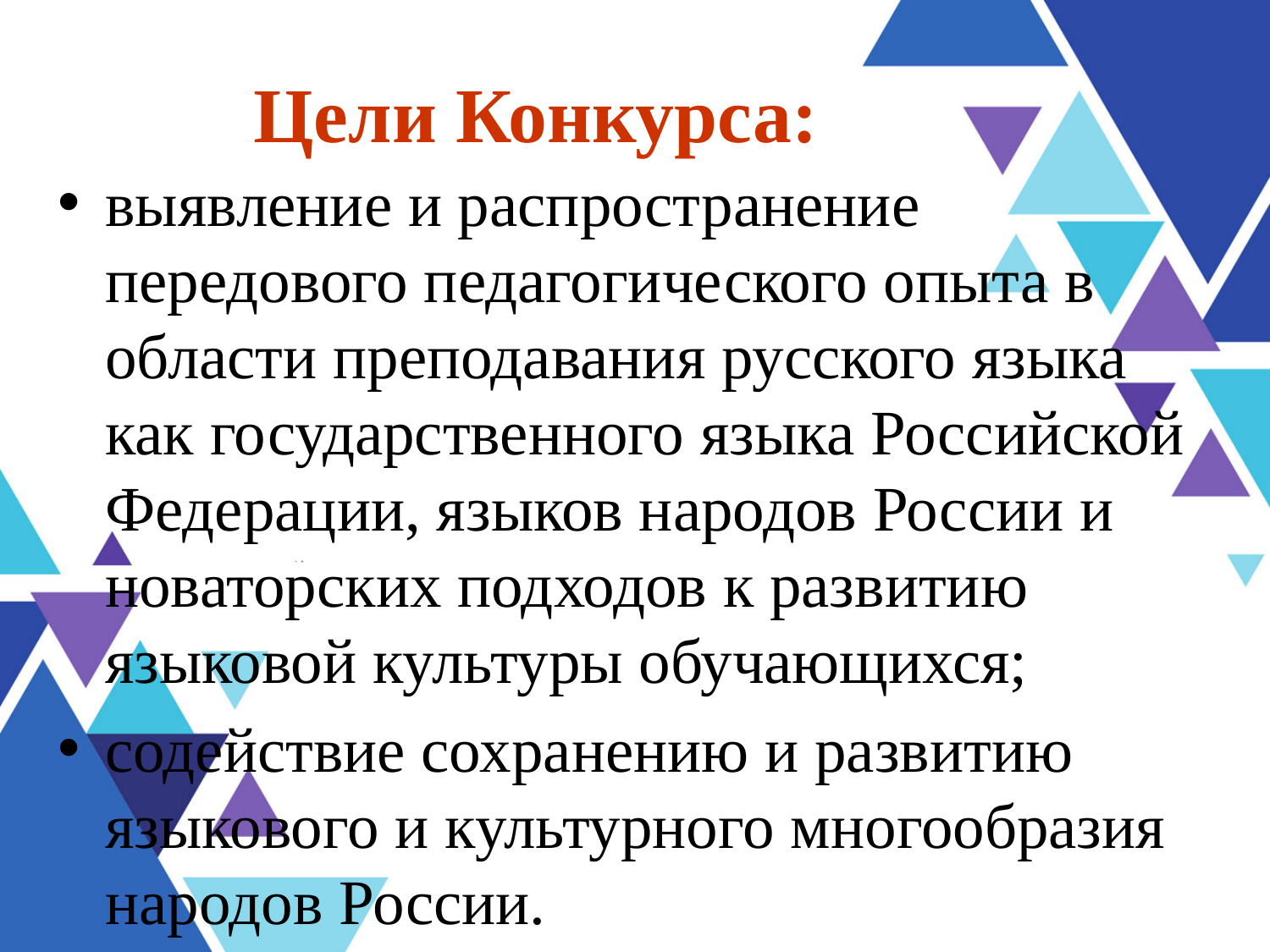

Цели Конкурса:
выявление и распространение передового педагогического опыта в области преподавания русского языка как государственного языка Российской Федерации, языков народов России и новаторских подходов к развитию языковой культуры обучающихся;
содействие сохранению и развитию языкового и культурного многообразия народов России.